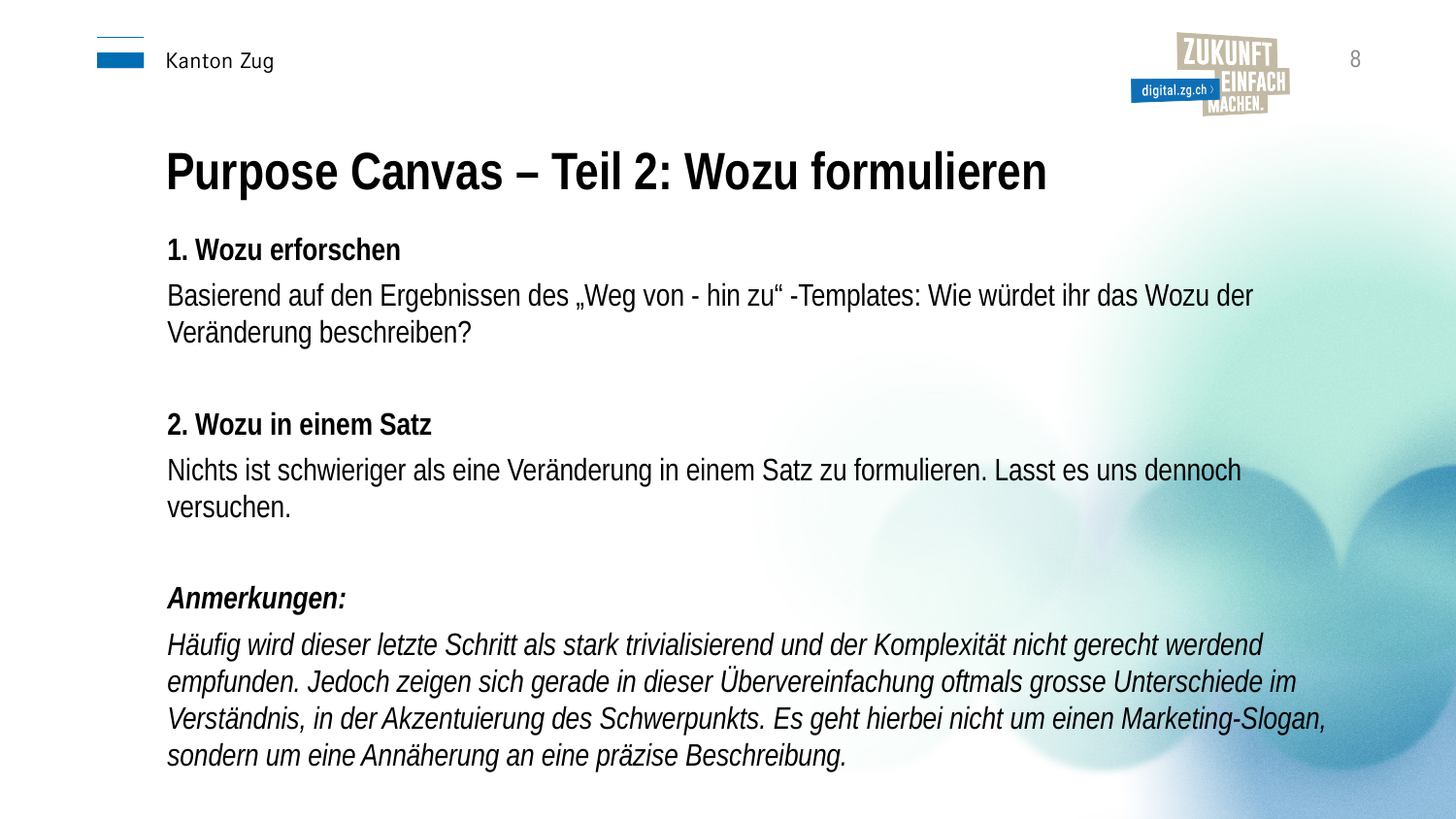

8
Purpose Canvas – Teil 2: Wozu formulieren
1. Wozu erforschen
Basierend auf den Ergebnissen des „Weg von - hin zu“ -Templates: Wie würdet ihr das Wozu der Veränderung beschreiben?

2. Wozu in einem Satz
Nichts ist schwieriger als eine Veränderung in einem Satz zu formulieren. Lasst es uns dennoch versuchen.

Anmerkungen:
Häufig wird dieser letzte Schritt als stark trivialisierend und der Komplexität nicht gerecht werdend empfunden. Jedoch zeigen sich gerade in dieser Übervereinfachung oftmals grosse Unterschiede im Verständnis, in der Akzentuierung des Schwerpunkts. Es geht hierbei nicht um einen Marketing-Slogan, sondern um eine Annäherung an eine präzise Beschreibung.